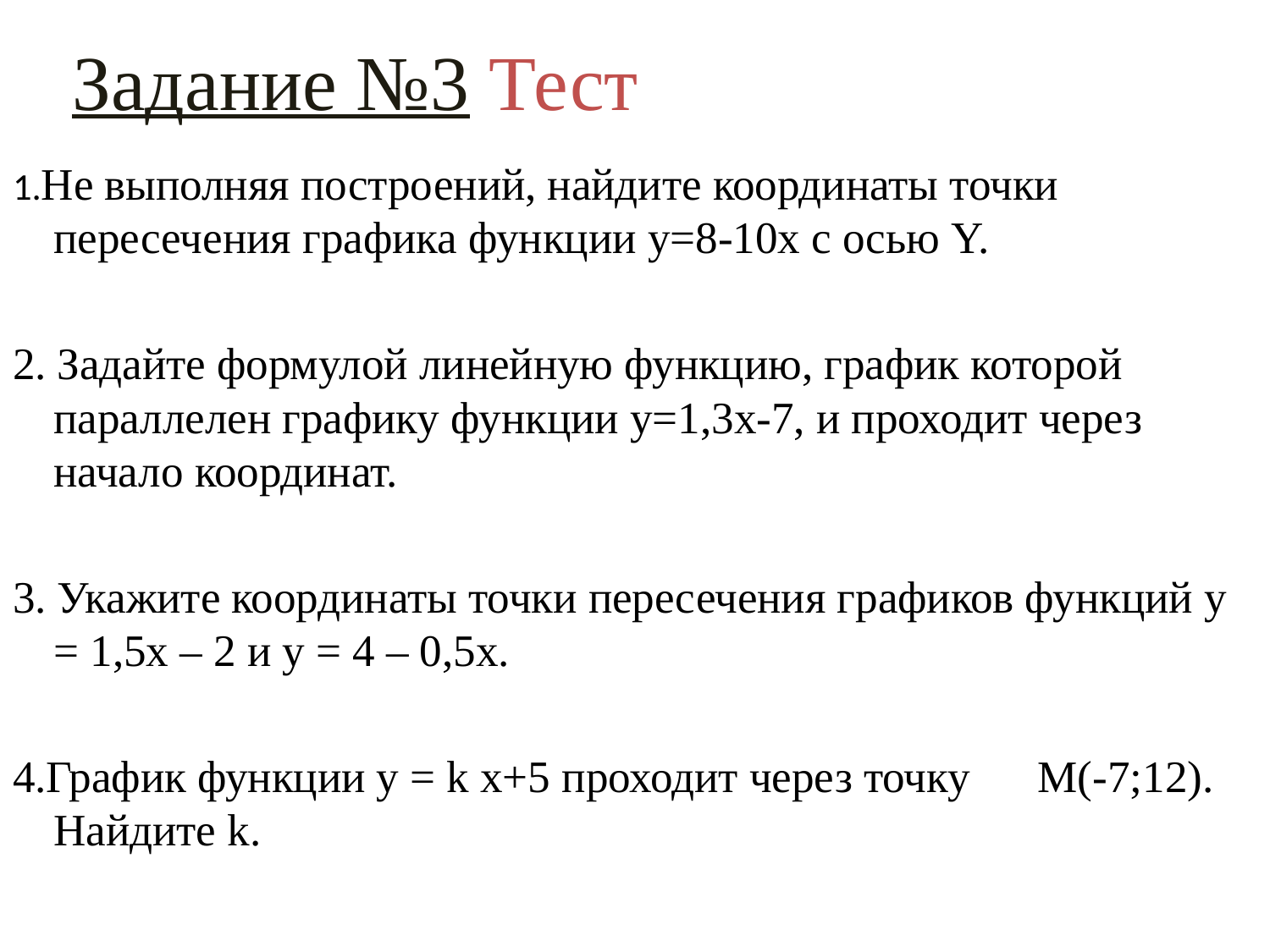

# Задание №3 Тест
1.Не выполняя построений, найдите координаты точки пересечения графика функции y=8-10x с осью Y.

2. Задайте формулой линейную функцию, график которой параллелен графику функции y=1,3x-7, и проходит через начало координат.

3. Укажите координаты точки пересечения графиков функций y = 1,5x – 2 и y = 4 – 0,5x.

4.График функции y = k x+5 проходит через точку      М(-7;12). Найдите k.